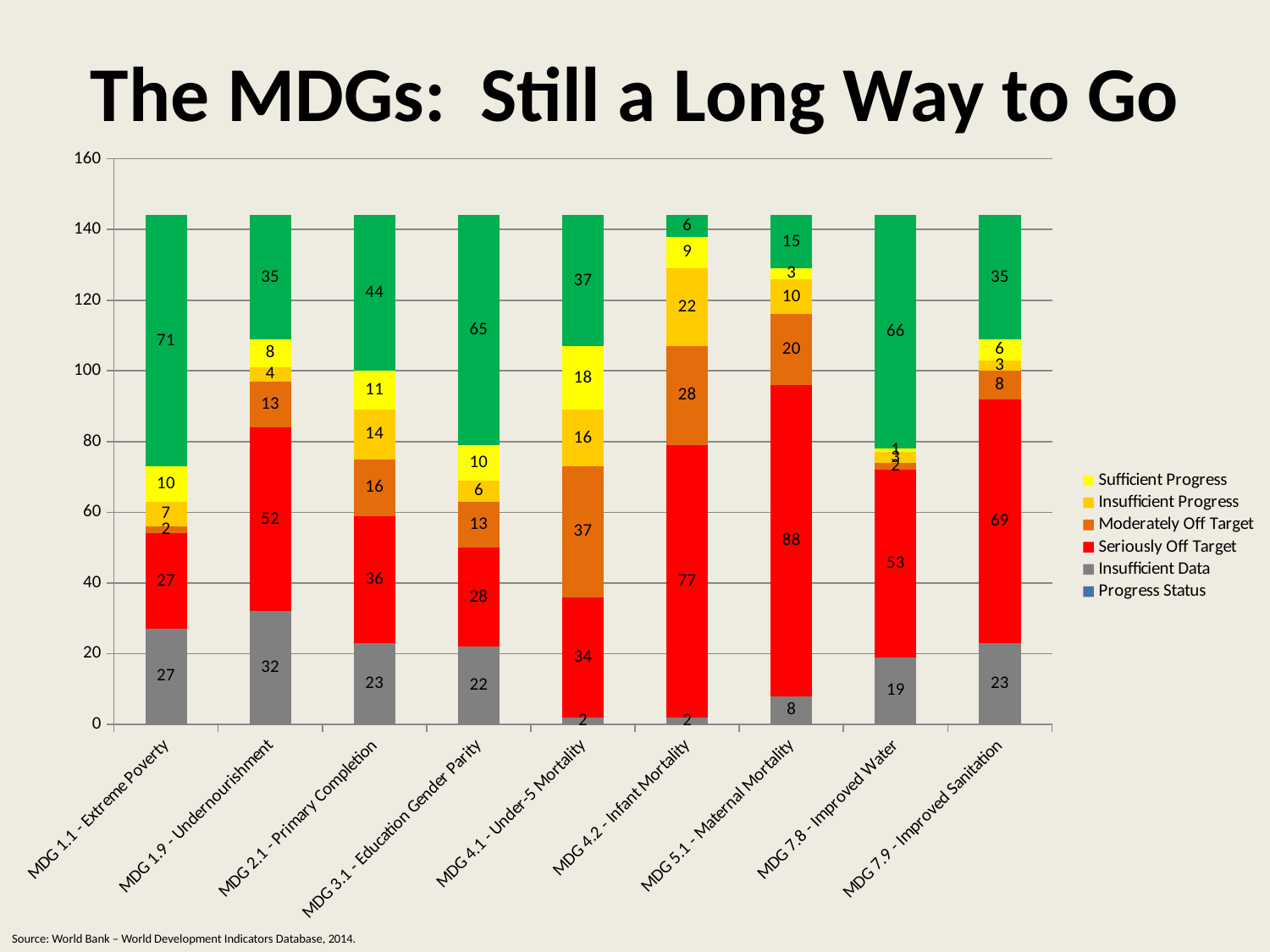

The MDGs:  Still a Long Way to Go

### Chart

| Category | Progress Status | Insufficient Data | Seriously Off Target | Moderately Off Target | Insufficient Progress | Sufficient Progress | Target Met |
|---|---|---|---|---|---|---|---|
| MDG 1.1 - Extreme Poverty | 0.0 | 27.0 | 27.0 | 2.0 | 7.0 | 10.0 | 71.0 |
| MDG 1.9 - Undernourishment | 0.0 | 32.0 | 52.0 | 13.0 | 4.0 | 8.0 | 35.0 |
| MDG 2.1 - Primary Completion | 0.0 | 23.0 | 36.0 | 16.0 | 14.0 | 11.0 | 44.0 |
| MDG 3.1 - Education Gender Parity | 0.0 | 22.0 | 28.0 | 13.0 | 6.0 | 10.0 | 65.0 |
| MDG 4.1 - Under-5 Mortality | 0.0 | 2.0 | 34.0 | 37.0 | 16.0 | 18.0 | 37.0 |
| MDG 4.2 - Infant Mortality | 0.0 | 2.0 | 77.0 | 28.0 | 22.0 | 9.0 | 6.0 |
| MDG 5.1 - Maternal Mortality | 0.0 | 8.0 | 88.0 | 20.0 | 10.0 | 3.0 | 15.0 |
| MDG 7.8 - Improved Water | 0.0 | 19.0 | 53.0 | 2.0 | 3.0 | 1.0 | 66.0 |
| MDG 7.9 - Improved Sanitation | 0.0 | 23.0 | 69.0 | 8.0 | 3.0 | 6.0 | 35.0 |
Source: World Bank – World Development Indicators Database, 2014.